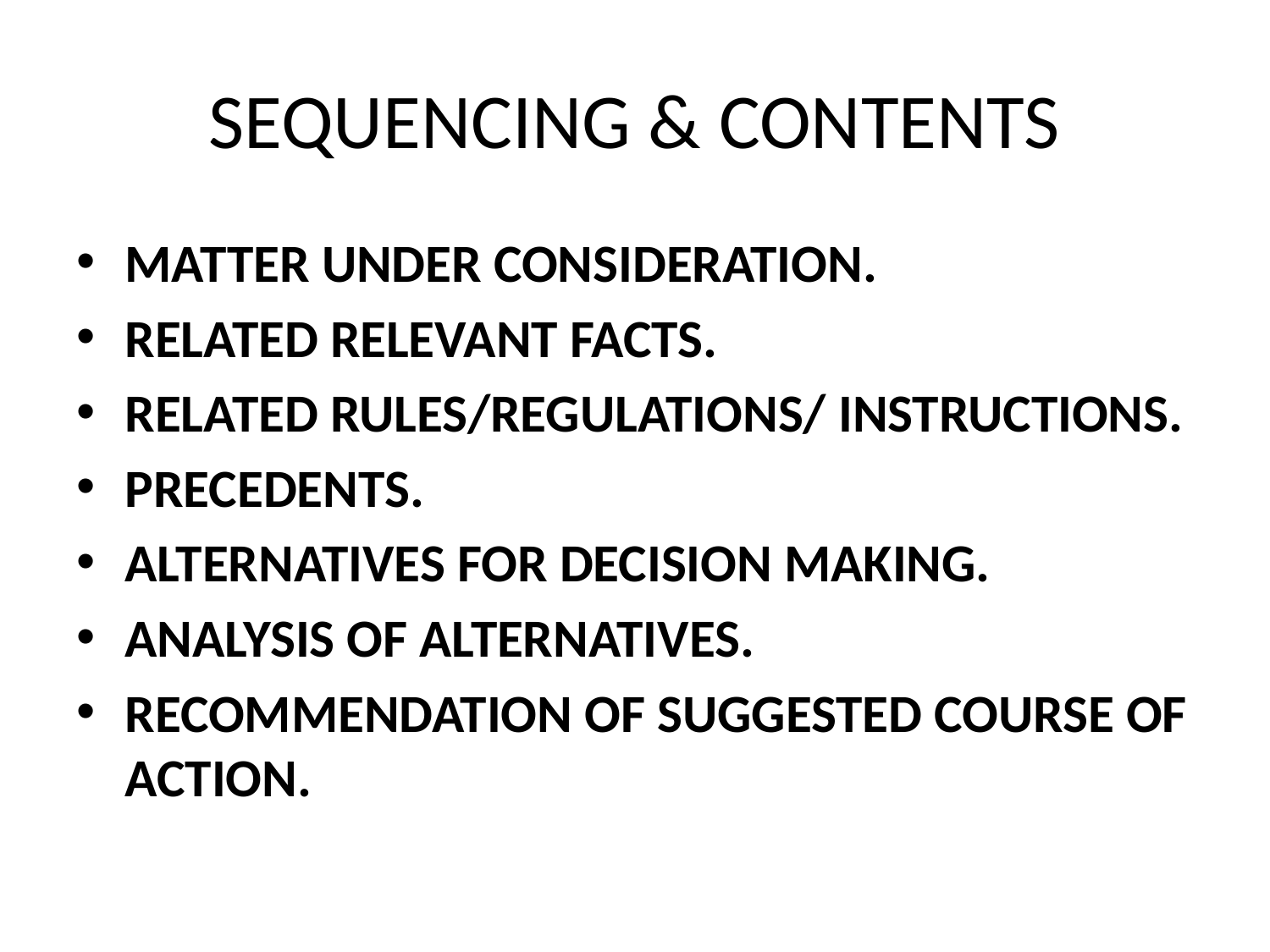

# SEQUENCING & CONTENTS
MATTER UNDER CONSIDERATION.
RELATED RELEVANT FACTS.
RELATED RULES/REGULATIONS/ INSTRUCTIONS.
PRECEDENTS.
ALTERNATIVES FOR DECISION MAKING.
ANALYSIS OF ALTERNATIVES.
RECOMMENDATION OF SUGGESTED COURSE OF ACTION.